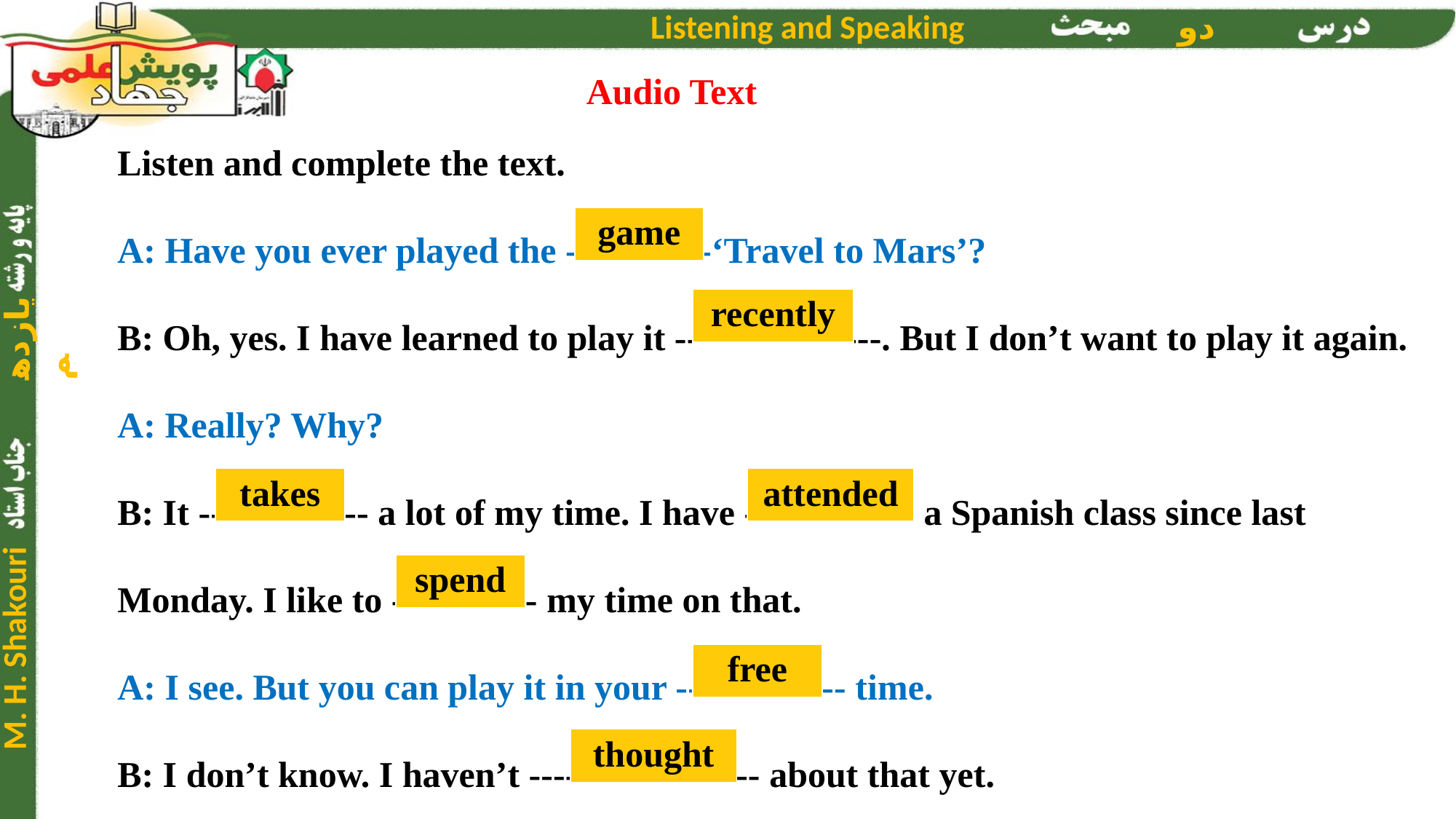

Audio Text
Listen and complete the text.
A: Have you ever played the ------------‘Travel to Mars’?
B: Oh, yes. I have learned to play it -----------------. But I don’t want to play it again.
A: Really? Why?
B: It -------------- a lot of my time. I have -------------- a Spanish class since last Monday. I like to ------------ my time on that.
A: I see. But you can play it in your -------------- time.
B: I don’t know. I haven’t ------------------- about that yet.
| game |
| --- |
| recently |
| --- |
| takes |
| --- |
| attended |
| --- |
| spend |
| --- |
| free |
| --- |
| thought |
| --- |